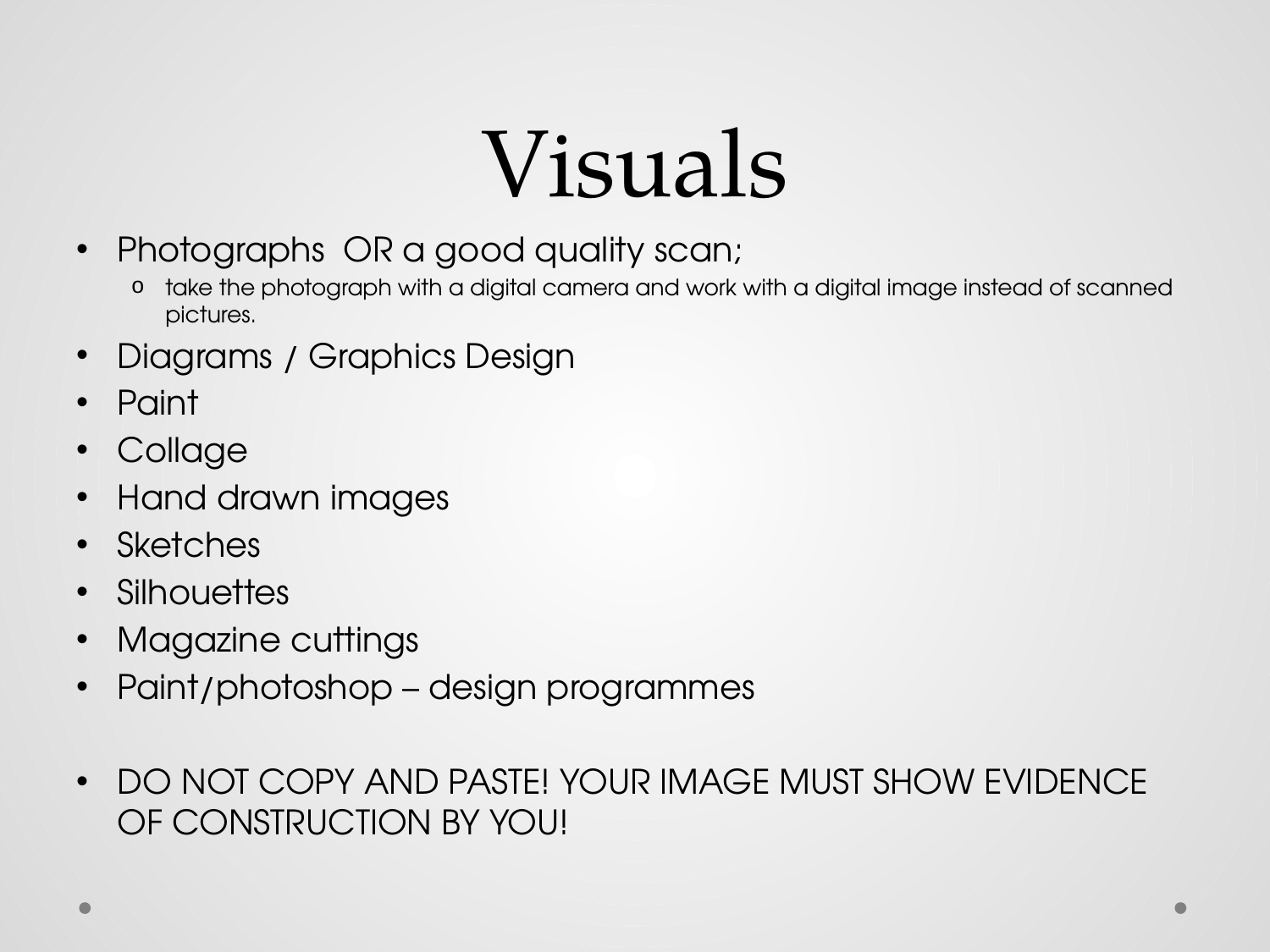

# Visuals
Photographs  OR a good quality scan;
take the photograph with a digital camera and work with a digital image instead of scanned pictures.
Diagrams / Graphics Design
Paint
Collage
Hand drawn images
Sketches
Silhouettes
Magazine cuttings
Paint/photoshop – design programmes

DO NOT COPY AND PASTE! YOUR IMAGE MUST SHOW EVIDENCE OF CONSTRUCTION BY YOU!